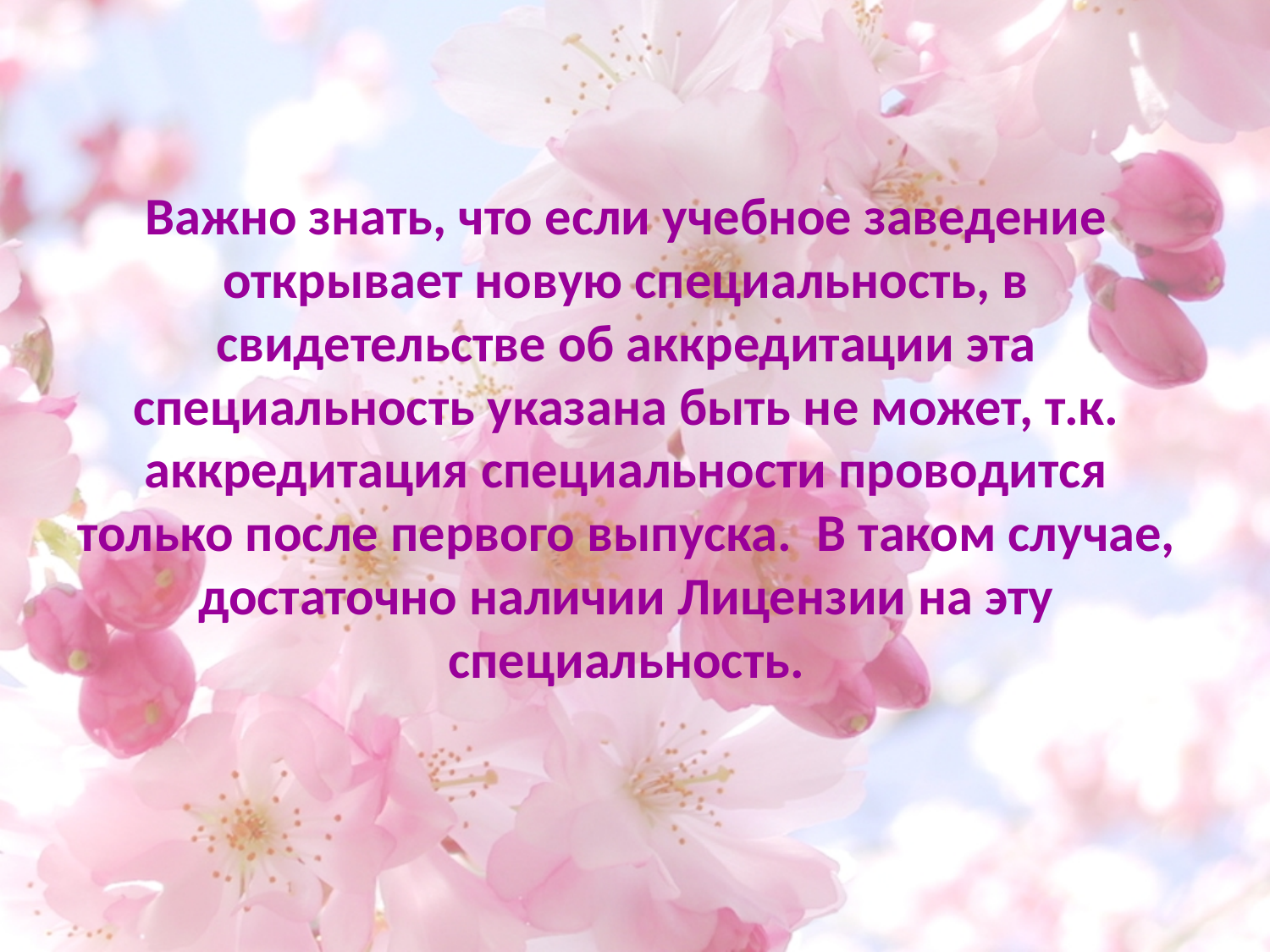

# Важно знать, что если учебное заведение открывает новую специальность, в свидетельстве об аккредитации эта специальность указана быть не может, т.к. аккредитация специальности проводится только после первого выпуска.  В таком случае, достаточно наличии Лицензии на эту специальность.